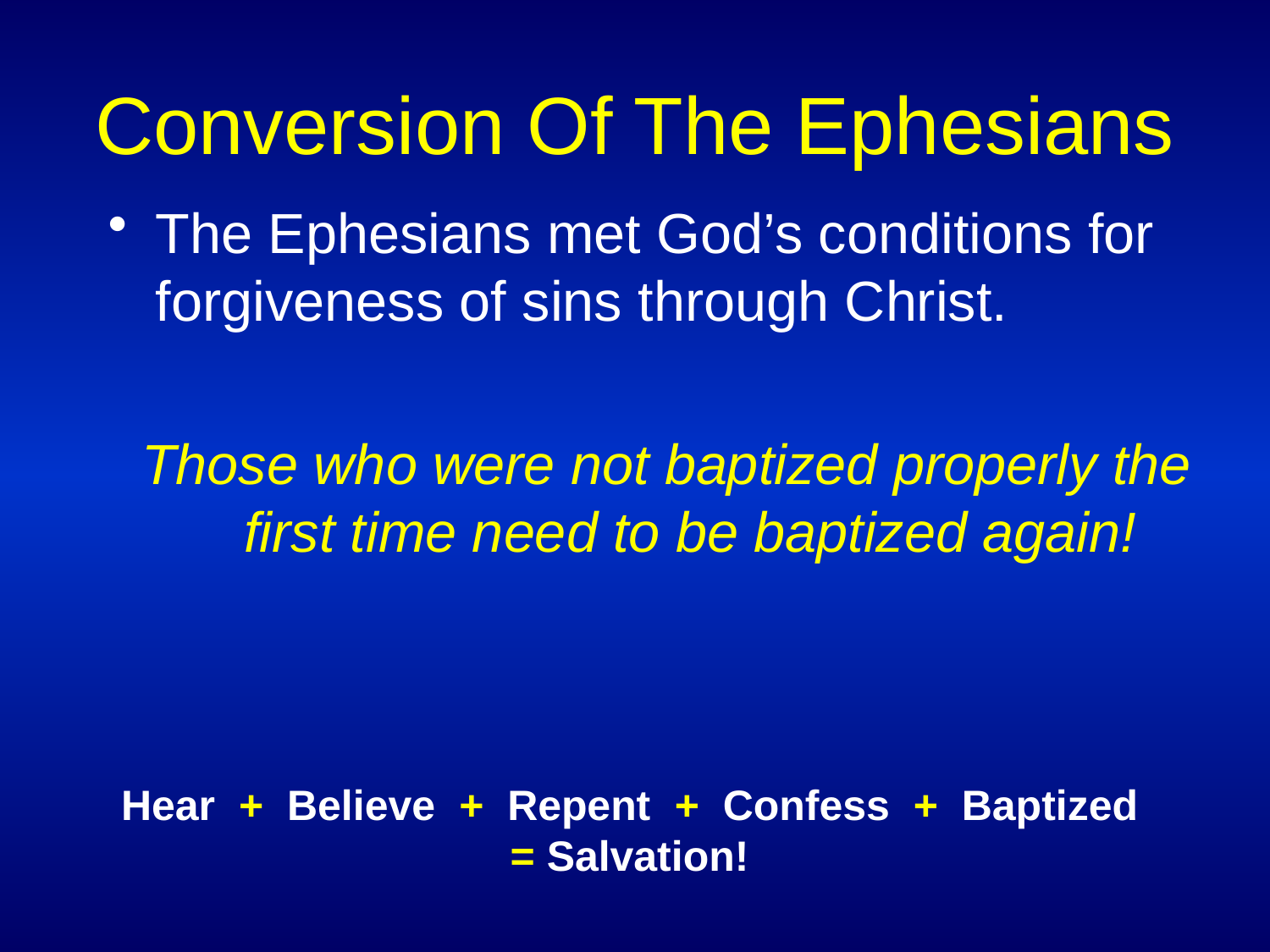

# Conversion Of The Ephesians
The Ephesians met God’s conditions for forgiveness of sins through Christ.

Those who were not baptized properly the first time need to be baptized again!
Hear  +  Believe  +  Repent  +  Confess  +  Baptized
= Salvation!